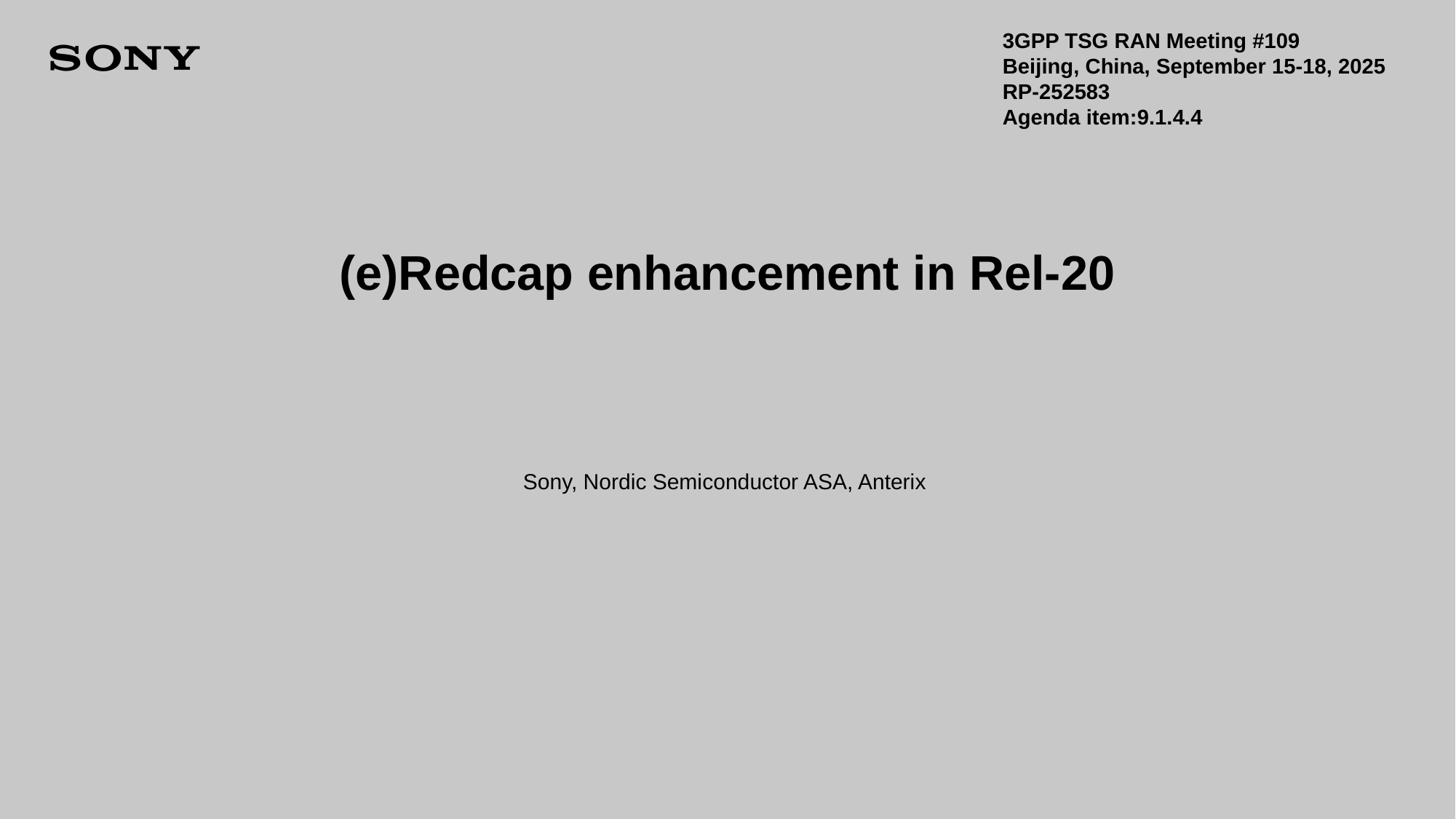

3GPP TSG RAN Meeting #109
Beijing, China, September 15-18, 2025
RP‑252583
Agenda item:9.1.4.4

# (e)Redcap enhancement in Rel-20
Sony, Nordic Semiconductor ASA, Anterix